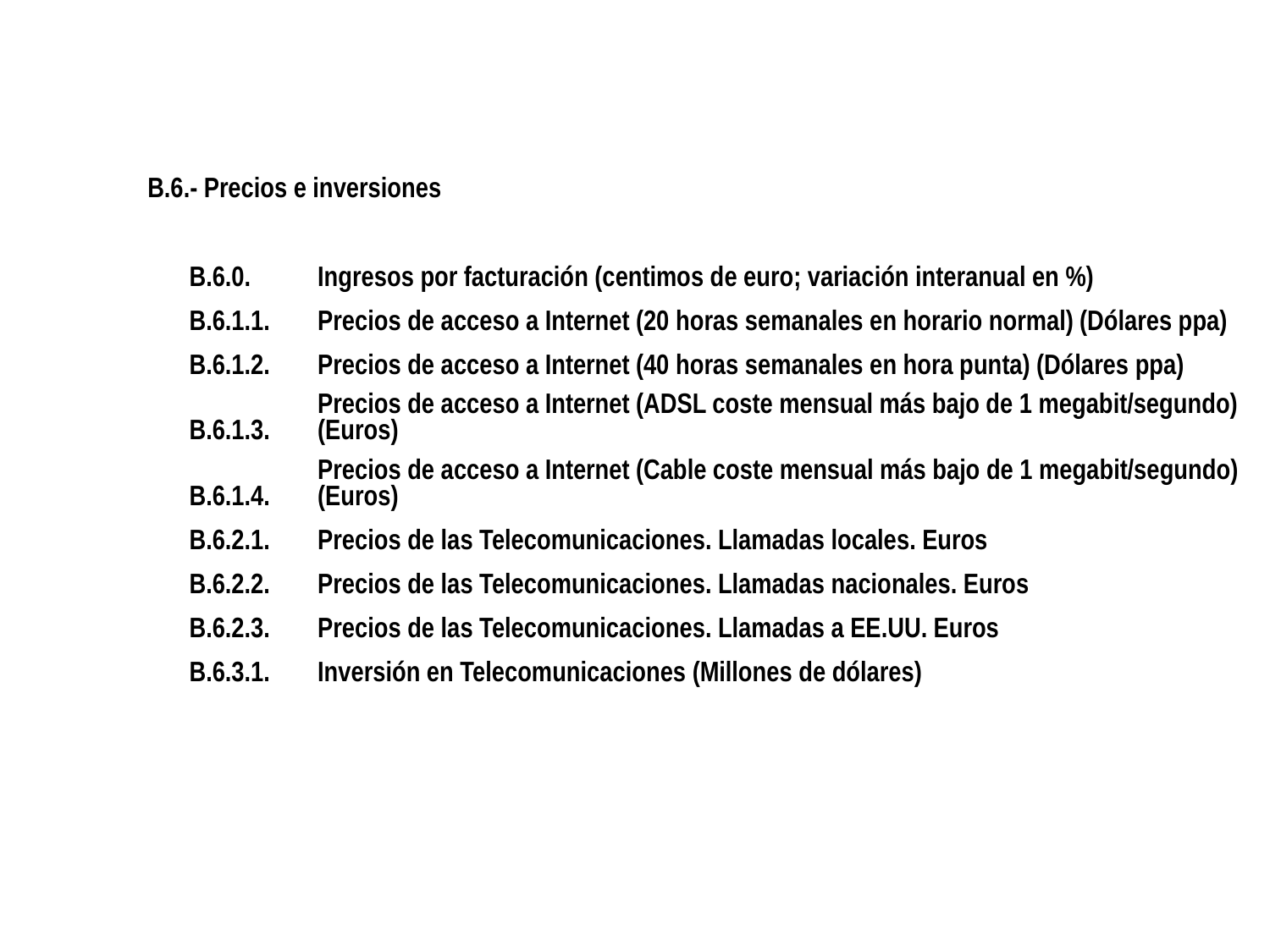

| B.6.- Precios e inversiones |  |  |  |
| --- | --- | --- | --- |
|  |  |  |  |
|  | B.6.0. | Ingresos por facturación (centimos de euro; variación interanual en %) |  |
|  | B.6.1.1. | Precios de acceso a Internet (20 horas semanales en horario normal) (Dólares ppa) |  |
|  | B.6.1.2. | Precios de acceso a Internet (40 horas semanales en hora punta) (Dólares ppa) |  |
|  | B.6.1.3. | Precios de acceso a Internet (ADSL coste mensual más bajo de 1 megabit/segundo) (Euros) |  |
|  | B.6.1.4. | Precios de acceso a Internet (Cable coste mensual más bajo de 1 megabit/segundo) (Euros) |  |
|  | B.6.2.1. | Precios de las Telecomunicaciones. Llamadas locales. Euros |  |
|  | B.6.2.2. | Precios de las Telecomunicaciones. Llamadas nacionales. Euros |  |
|  | B.6.2.3. | Precios de las Telecomunicaciones. Llamadas a EE.UU. Euros |  |
|  | B.6.3.1. | Inversión en Telecomunicaciones (Millones de dólares) |  |